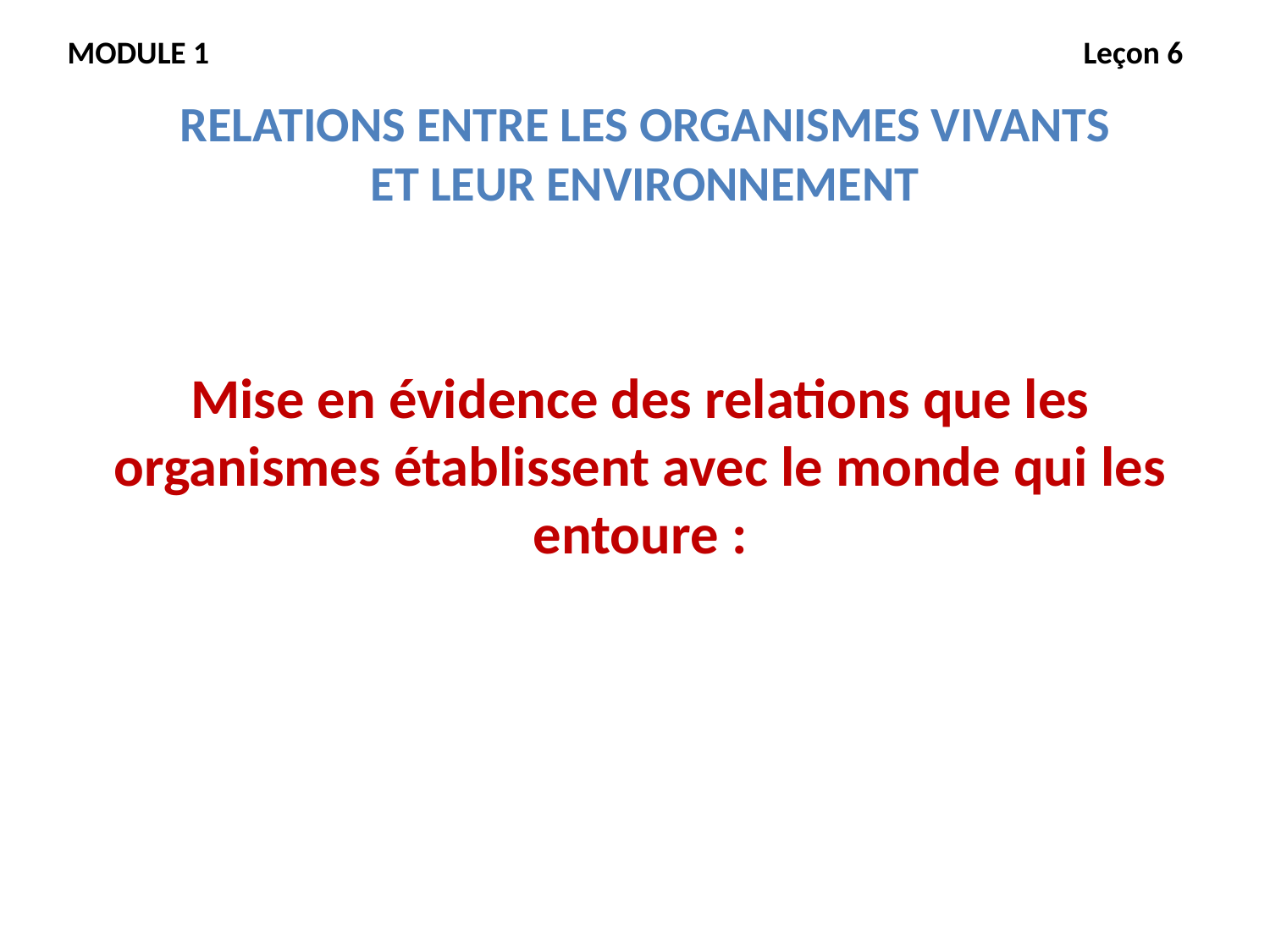

MODULE 1							Leçon 6
RELATIONS ENTRE LES ORGANISMES VIVANTS
ET LEUR ENVIRONNEMENT
Mise en évidence des relations que les organismes établissent avec le monde qui les entoure :